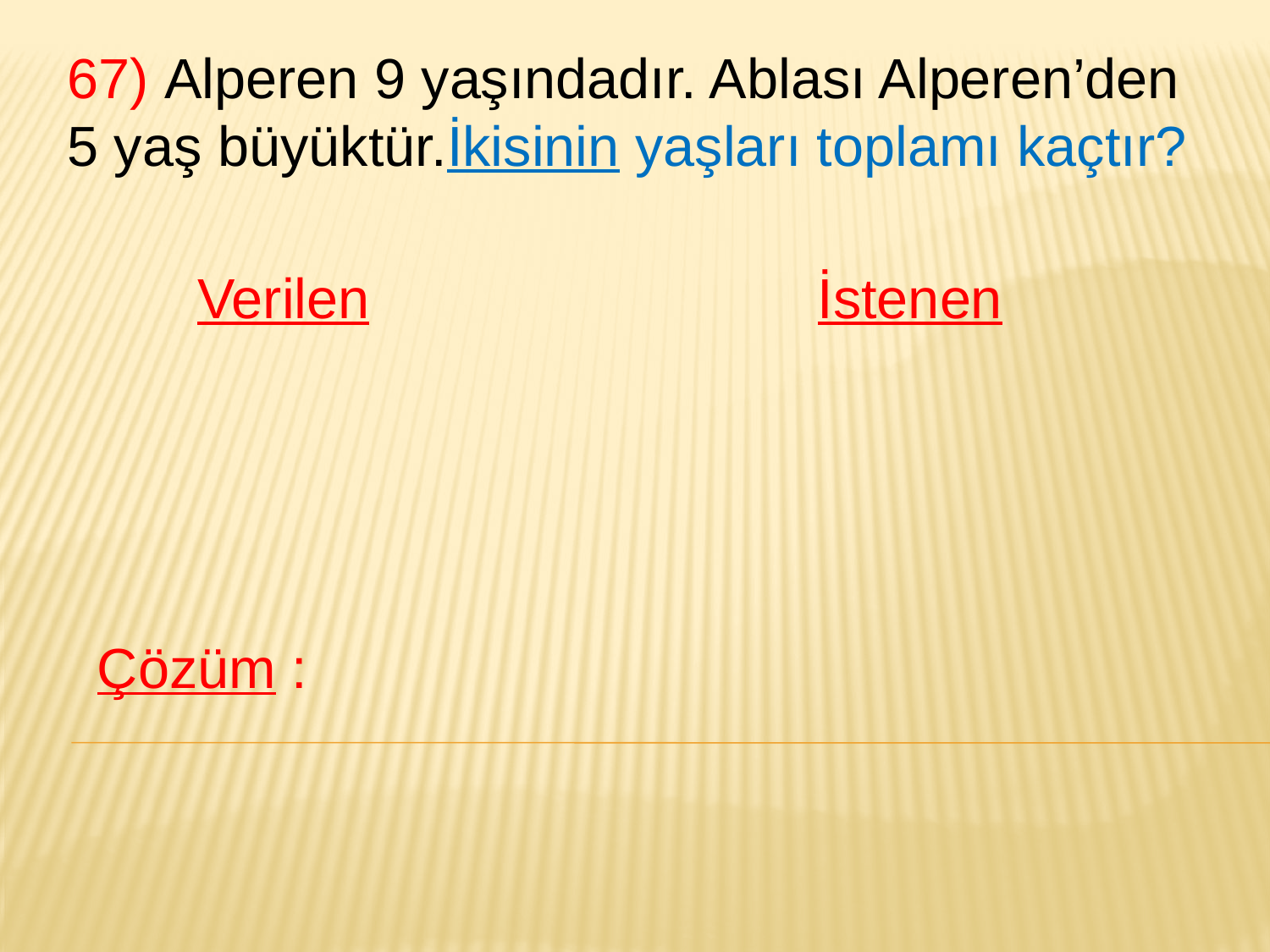

67) Alperen 9 yaşındadır. Ablası Alperen’den 5 yaş büyüktür.İkisinin yaşları toplamı kaçtır?

Verilen
İstenen
Çözüm :